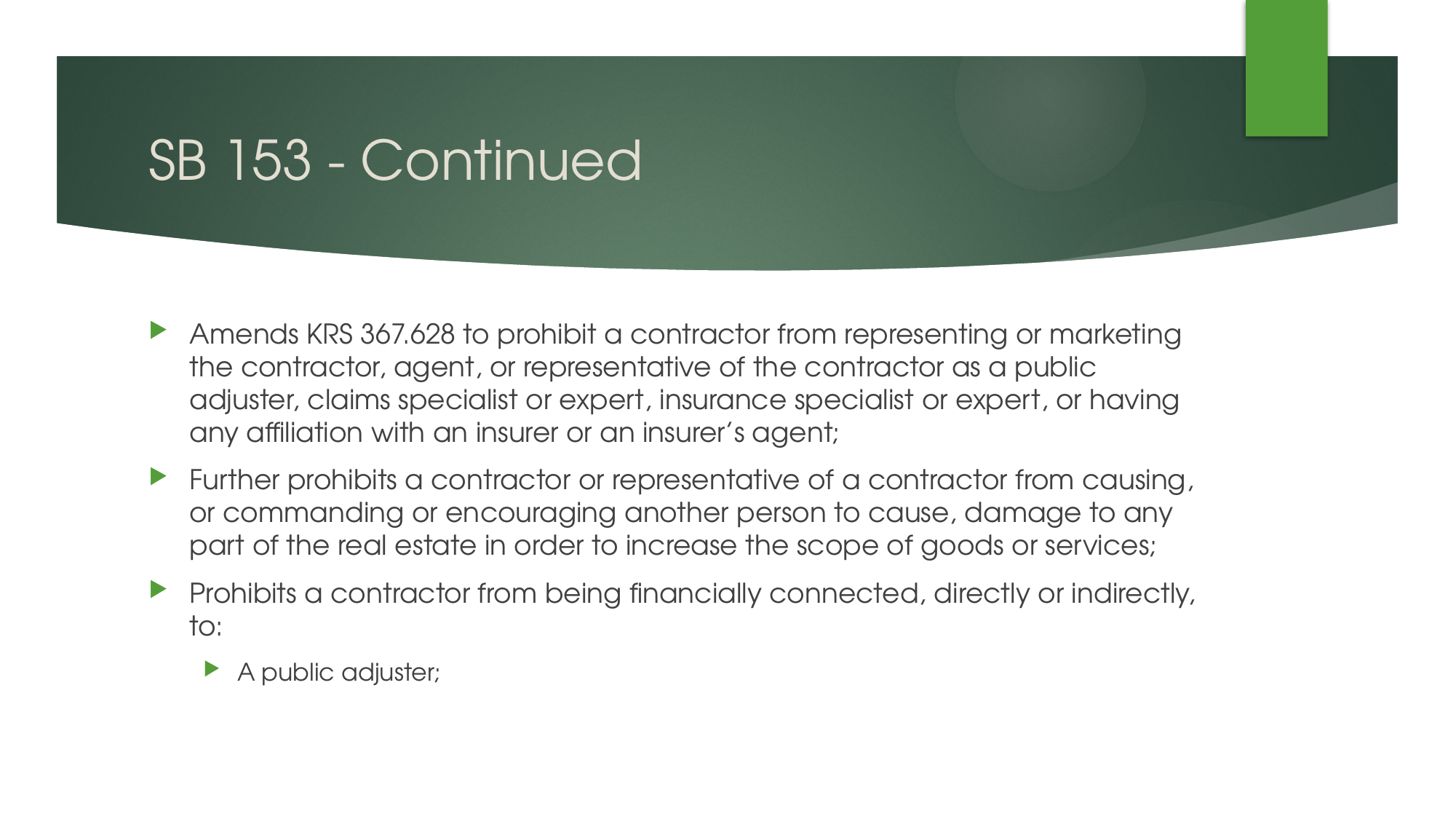

# SB 153 - Continued
Amends KRS 367.628 to prohibit a contractor from representing or marketing the contractor, agent, or representative of the contractor as a public adjuster, claims specialist or expert, insurance specialist or expert, or having any affiliation with an insurer or an insurer’s agent;
Further prohibits a contractor or representative of a contractor from causing, or commanding or encouraging another person to cause, damage to any part of the real estate in order to increase the scope of goods or services;
Prohibits a contractor from being financially connected, directly or indirectly, to:
A public adjuster;